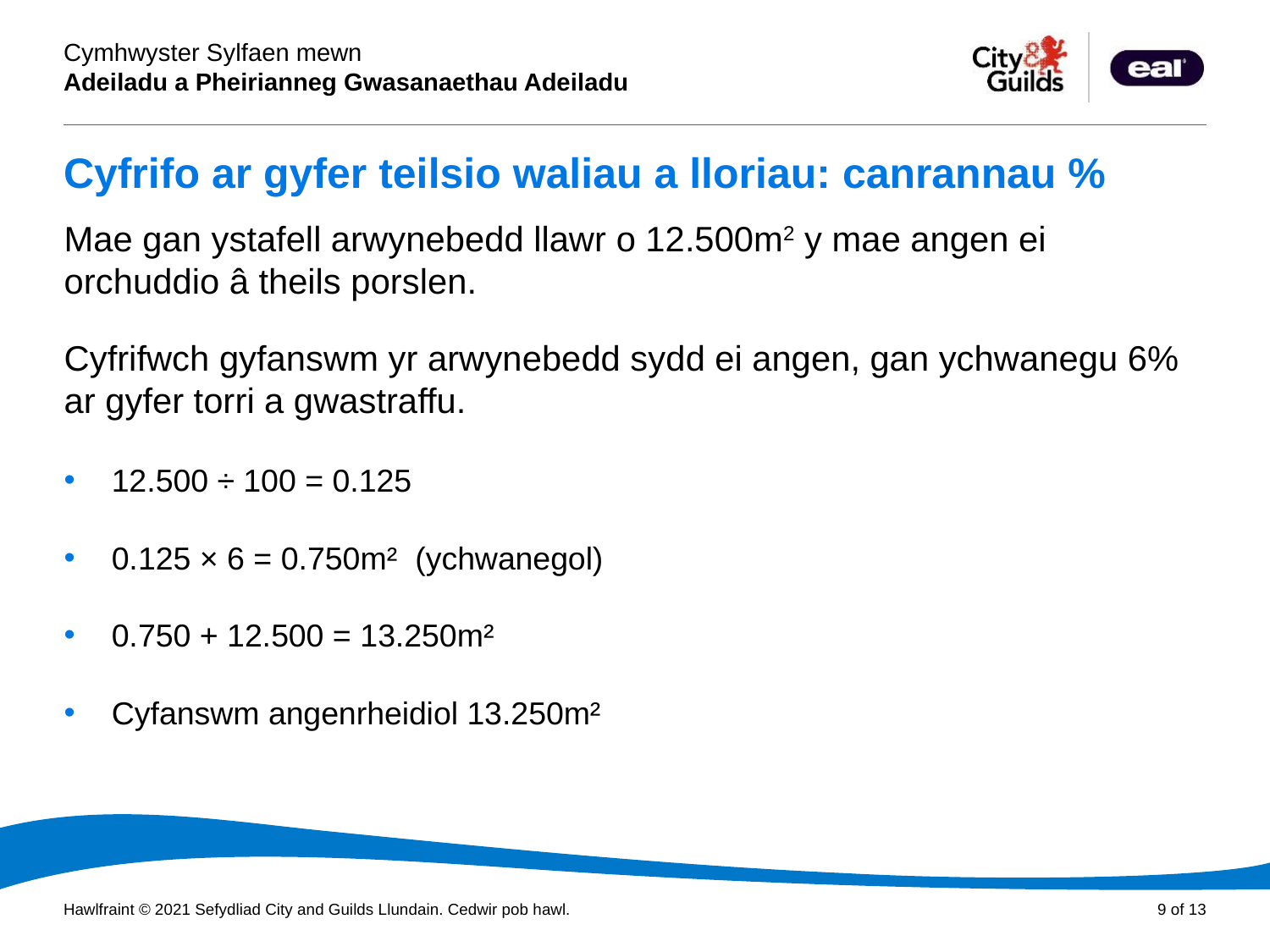

# Cyfrifo ar gyfer teilsio waliau a lloriau: canrannau %
Mae gan ystafell arwynebedd llawr o 12.500m2 y mae angen ei orchuddio â theils porslen.
Cyfrifwch gyfanswm yr arwynebedd sydd ei angen, gan ychwanegu 6% ar gyfer torri a gwastraffu.
12.500 ÷ 100 = 0.125
0.125 × 6 = 0.750m²  (ychwanegol)
0.750 + 12.500 = 13.250m²
Cyfanswm angenrheidiol 13.250m²